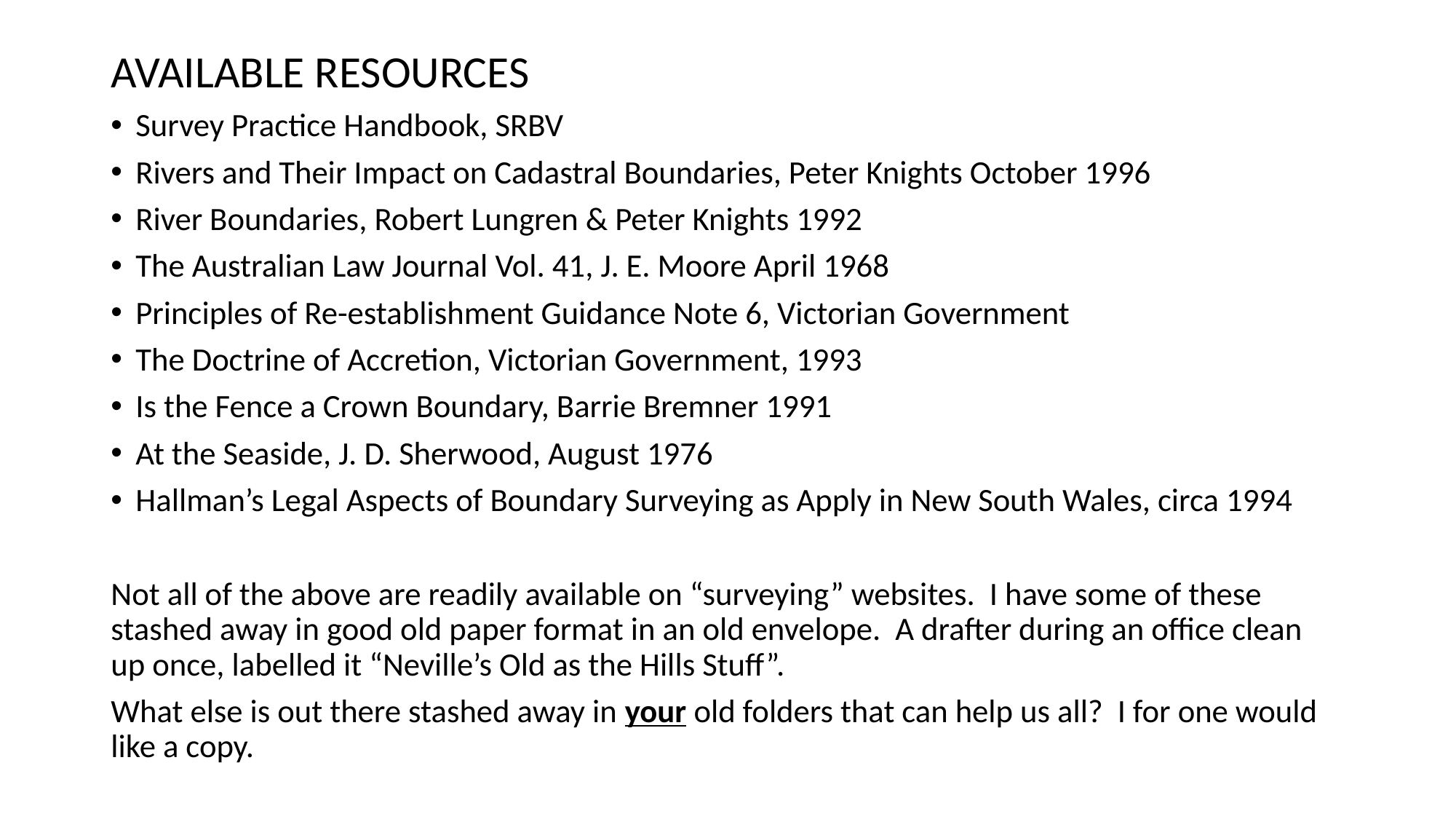

# AVAILABLE RESOURCES
Survey Practice Handbook, SRBV
Rivers and Their Impact on Cadastral Boundaries, Peter Knights October 1996
River Boundaries, Robert Lungren & Peter Knights 1992
The Australian Law Journal Vol. 41, J. E. Moore April 1968
Principles of Re-establishment Guidance Note 6, Victorian Government
The Doctrine of Accretion, Victorian Government, 1993
Is the Fence a Crown Boundary, Barrie Bremner 1991
At the Seaside, J. D. Sherwood, August 1976
Hallman’s Legal Aspects of Boundary Surveying as Apply in New South Wales, circa 1994

Not all of the above are readily available on “surveying” websites.  I have some of these stashed away in good old paper format in an old envelope.  A drafter during an office clean up once, labelled it “Neville’s Old as the Hills Stuff”.
What else is out there stashed away in your old folders that can help us all?  I for one would like a copy.